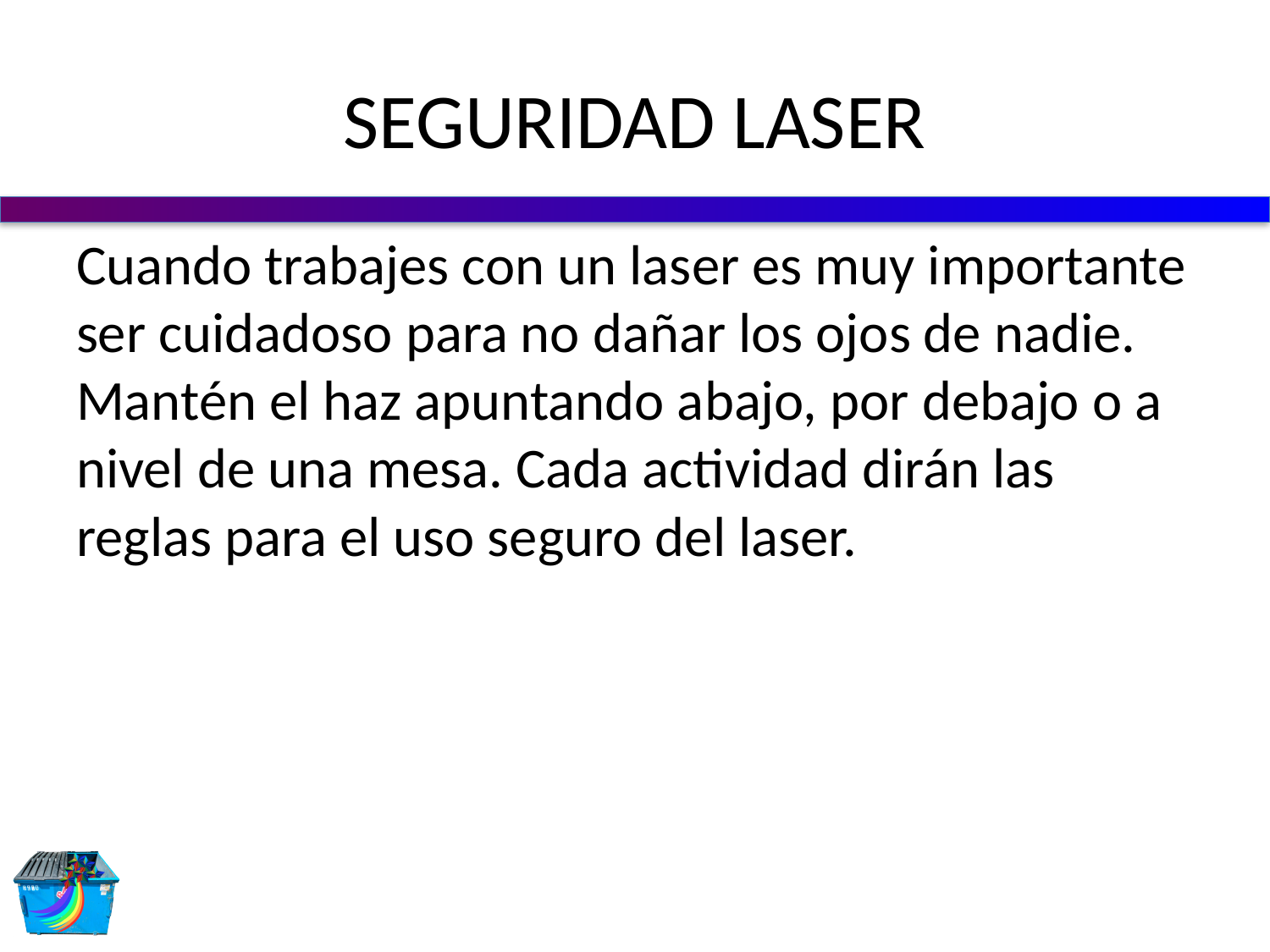

# SEGURIDAD LASER
Cuando trabajes con un laser es muy importante ser cuidadoso para no dañar los ojos de nadie. Mantén el haz apuntando abajo, por debajo o a nivel de una mesa. Cada actividad dirán las reglas para el uso seguro del laser.